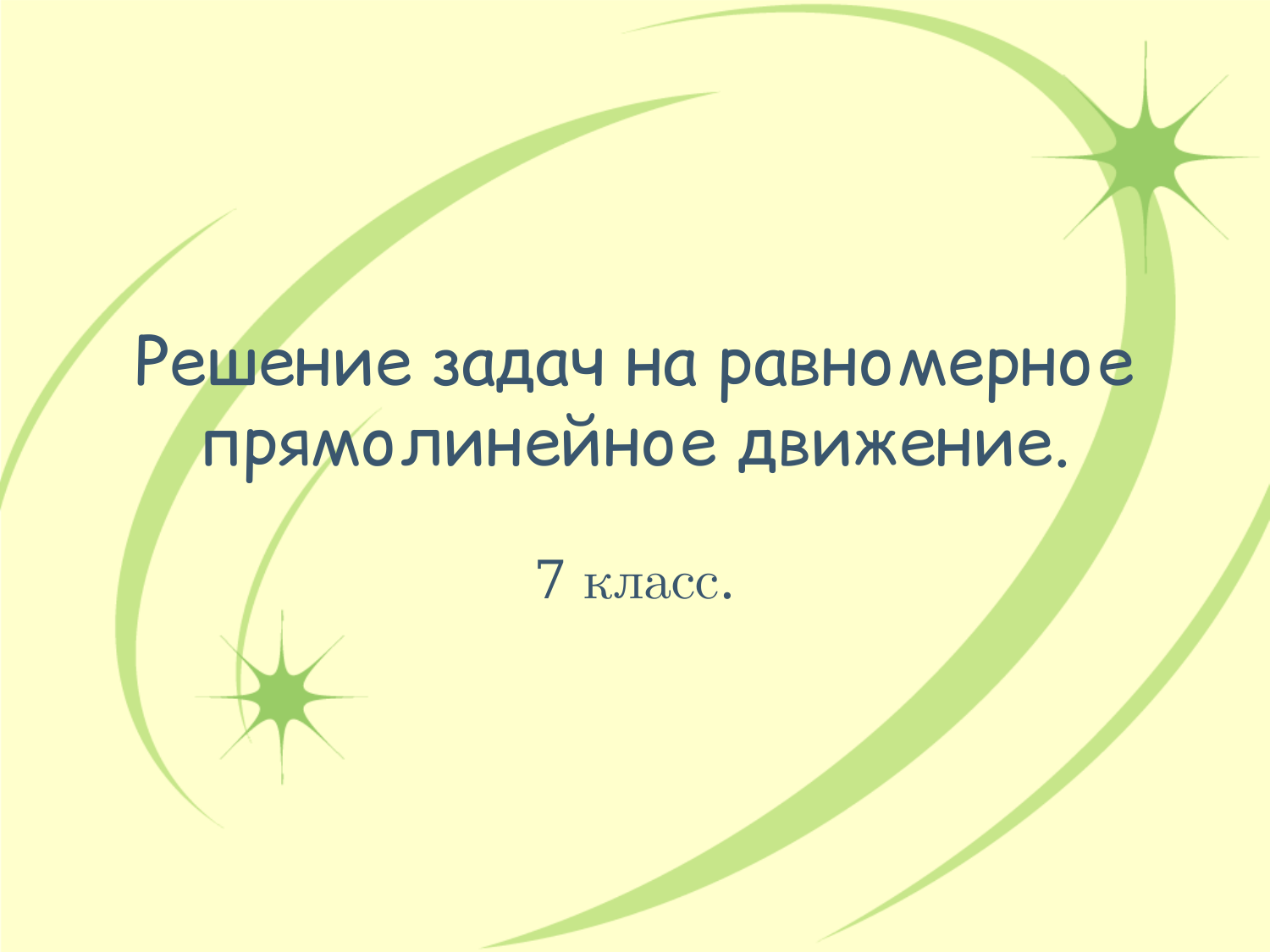

# Решение задач на равномерное прямолинейное движение.
7 класс.